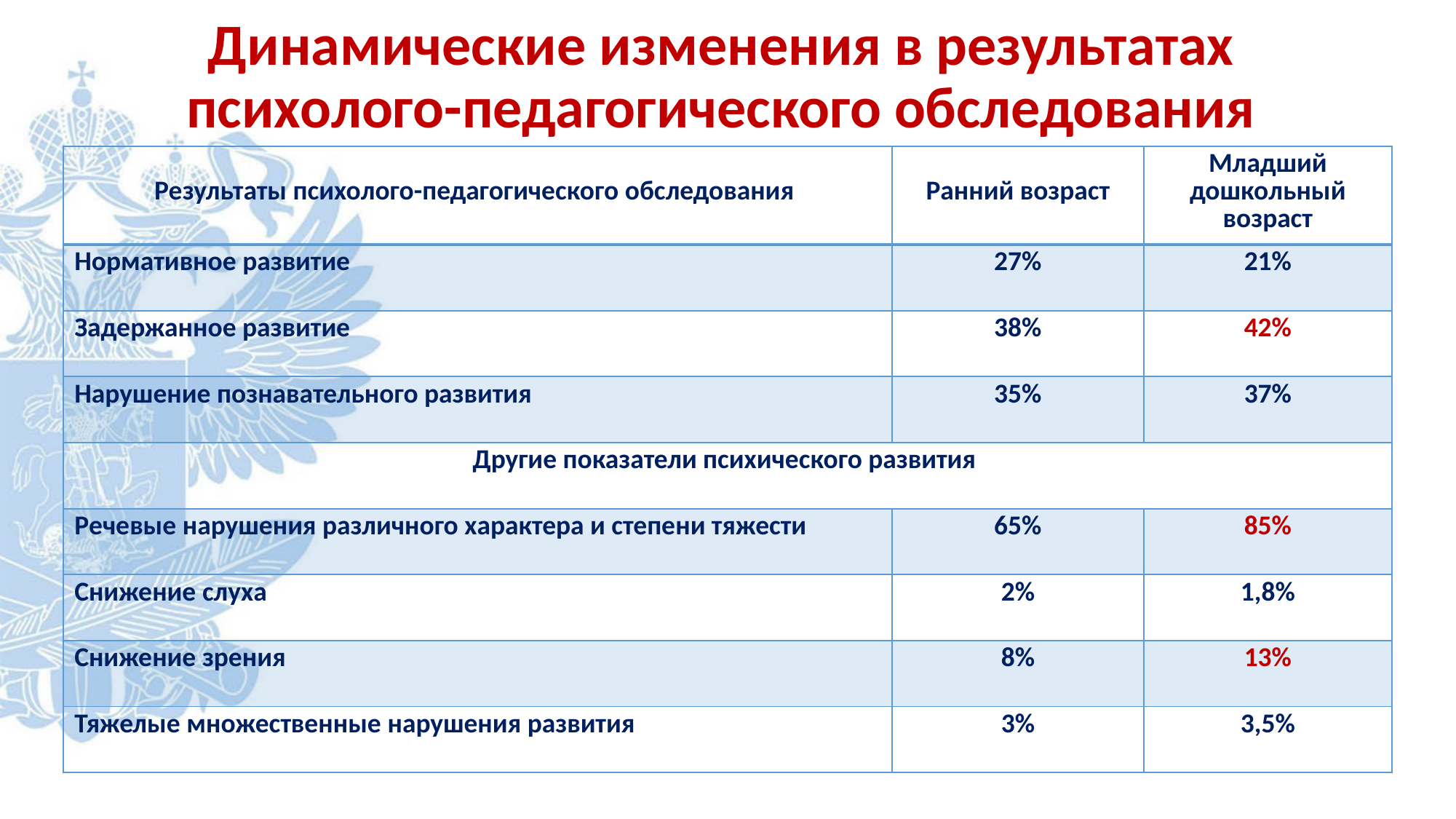

# Динамические изменения в результатах психолого-педагогического обследования
| Результаты психолого-педагогического обследования | Ранний возраст | Младший дошкольный возраст |
| --- | --- | --- |
| Нормативное развитие | 27% | 21% |
| Задержанное развитие | 38% | 42% |
| Нарушение познавательного развития | 35% | 37% |
| Другие показатели психического развития |  |  |
| Речевые нарушения различного характера и степени тяжести | 65% | 85% |
| Снижение слуха | 2% | 1,8% |
| Снижение зрения | 8% | 13% |
| Тяжелые множественные нарушения развития | 3% | 3,5% |